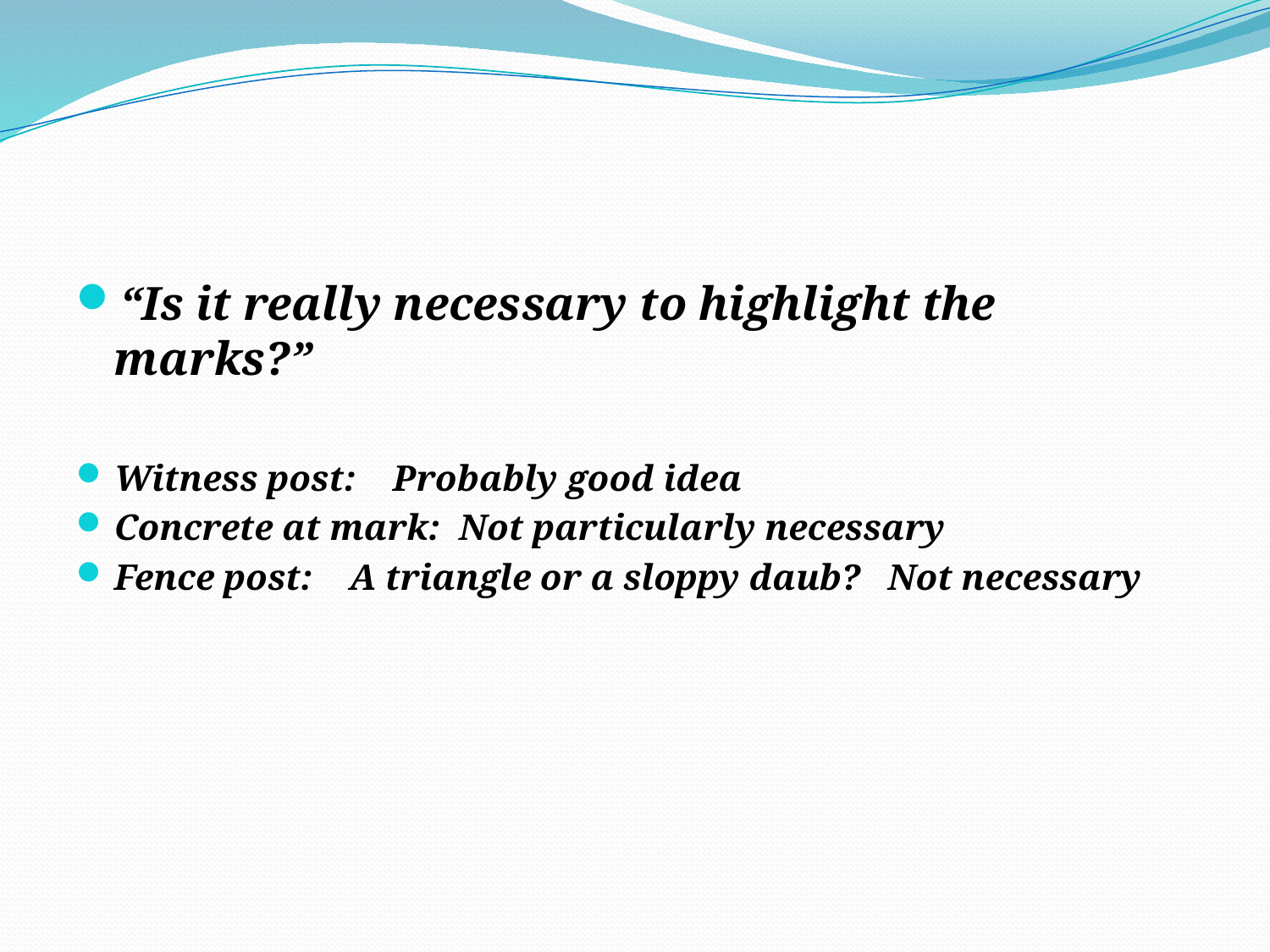

#
“Is it really necessary to highlight the marks?”

Witness post:    Probably good idea
Concrete at mark:  Not particularly necessary
Fence post:    A triangle or a sloppy daub?   Not necessary